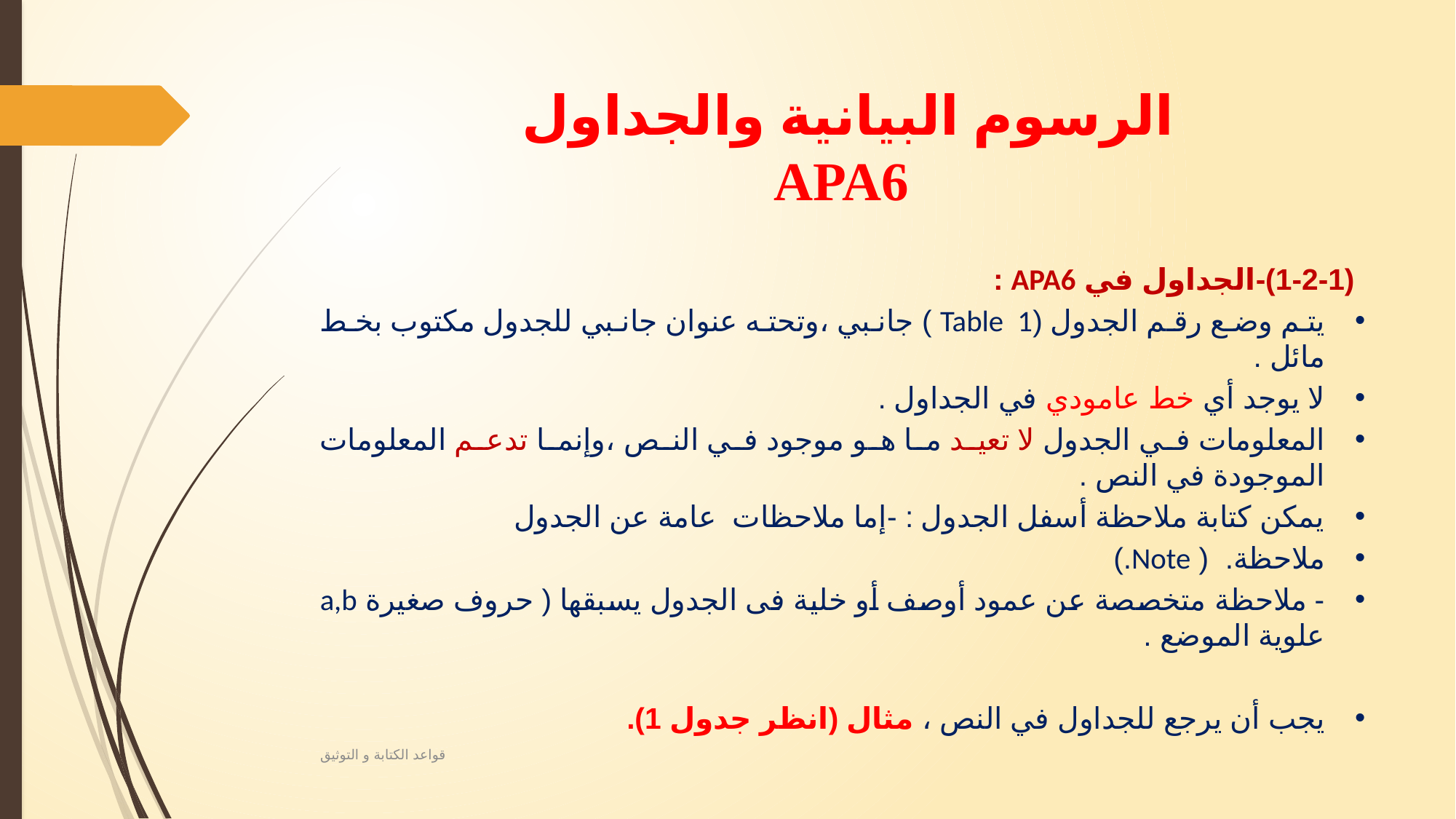

# الرسوم البيانية والجداول APA6
 (1-2-1)-الجداول في APA6 :
يتم وضع رقم الجدول (Table 1 ) جانبي ،وتحته عنوان جانبي للجدول مكتوب بخط مائل .
لا يوجد أي خط عامودي في الجداول .
المعلومات في الجدول لا تعيد ما هو موجود في النص ،وإنما تدعم المعلومات الموجودة في النص .
يمكن كتابة ملاحظة أسفل الجدول : -إما ملاحظات  عامة عن الجدول
ملاحظة.  ( Note.)
- ملاحظة متخصصة عن عمود أوصف أو خلية فى الجدول يسبقها ( حروف صغيرة a,b علوية الموضع .

يجب أن يرجع للجداول في النص ، مثال (انظر جدول 1).
قواعد الكتابة و التوثيق